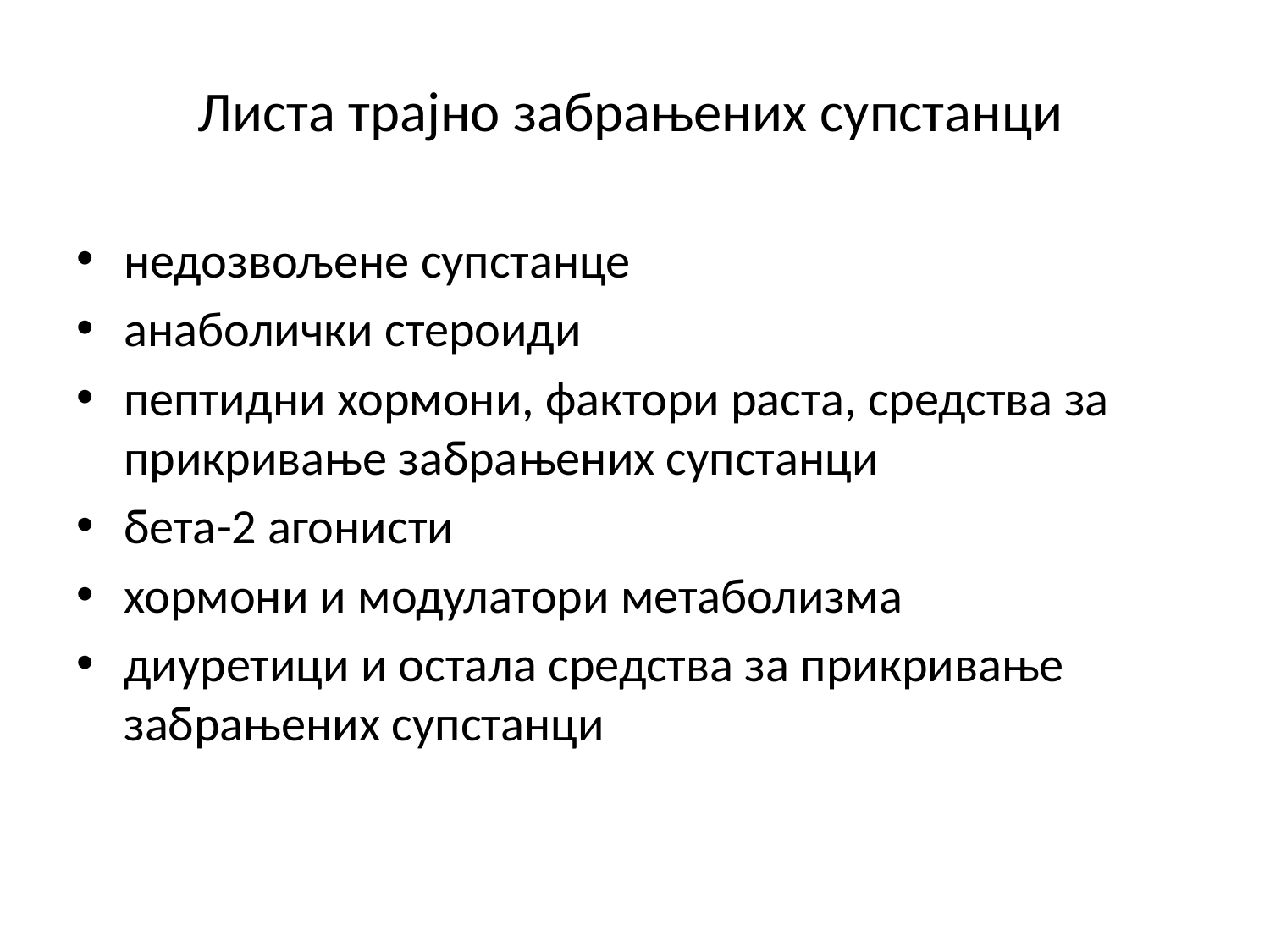

# Листа трајно забрањених супстанци
недозвољене супстанце
анаболички стероиди
пептидни хормони, фактори раста, средства за прикривање забрањених супстанци
бета-2 агонисти
хормони и модулатори метаболизма
диуретици и остала средства за прикривање забрањених супстанци